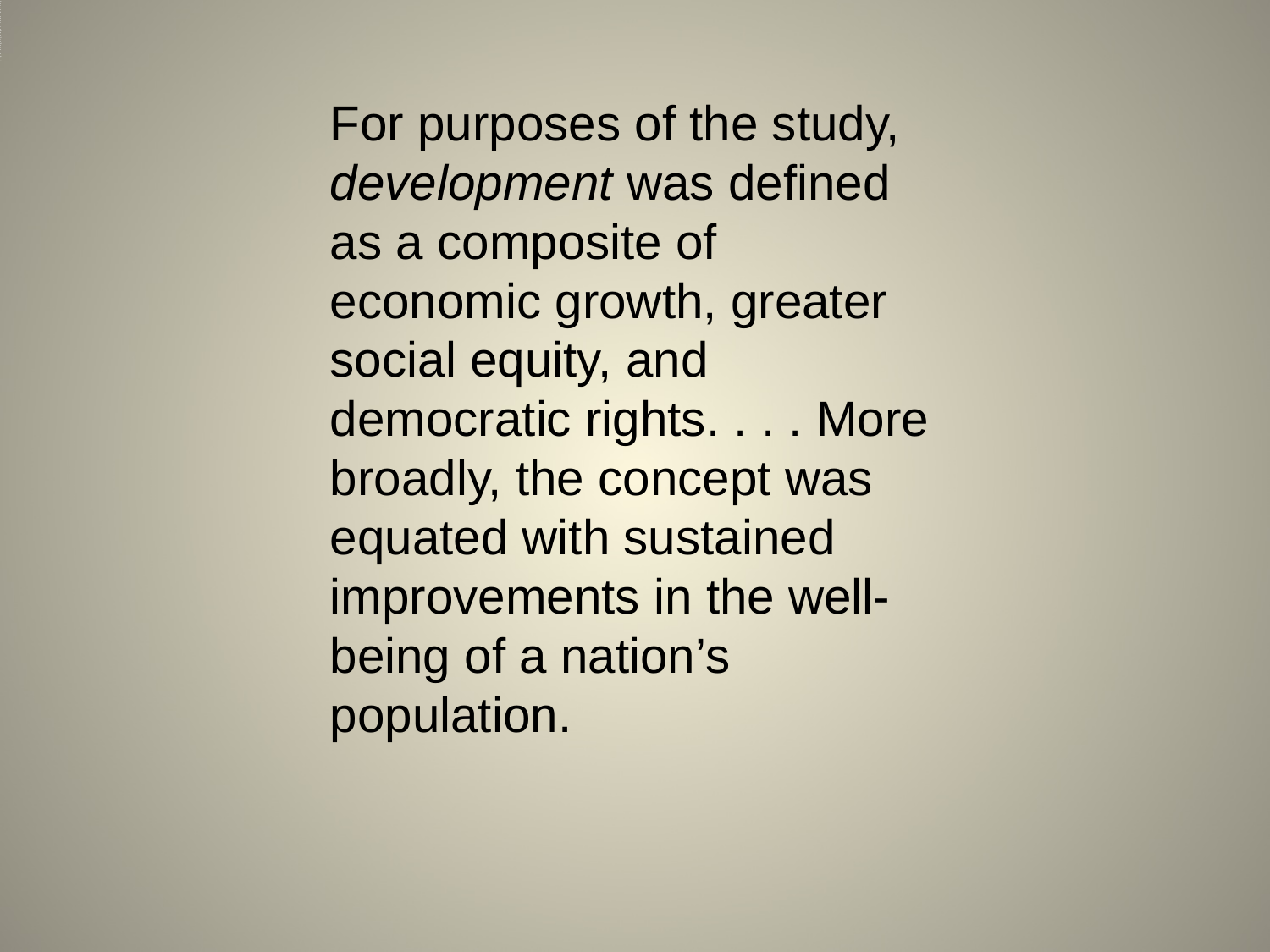

# For purposes of the study, development was defined as a composite of economic...
For purposes of the study, development was defined as a composite of economic growth, greater social equity, and democratic rights. . . . More broadly, the concept was equated with sustained improvements in the well-being of a nation’s population.